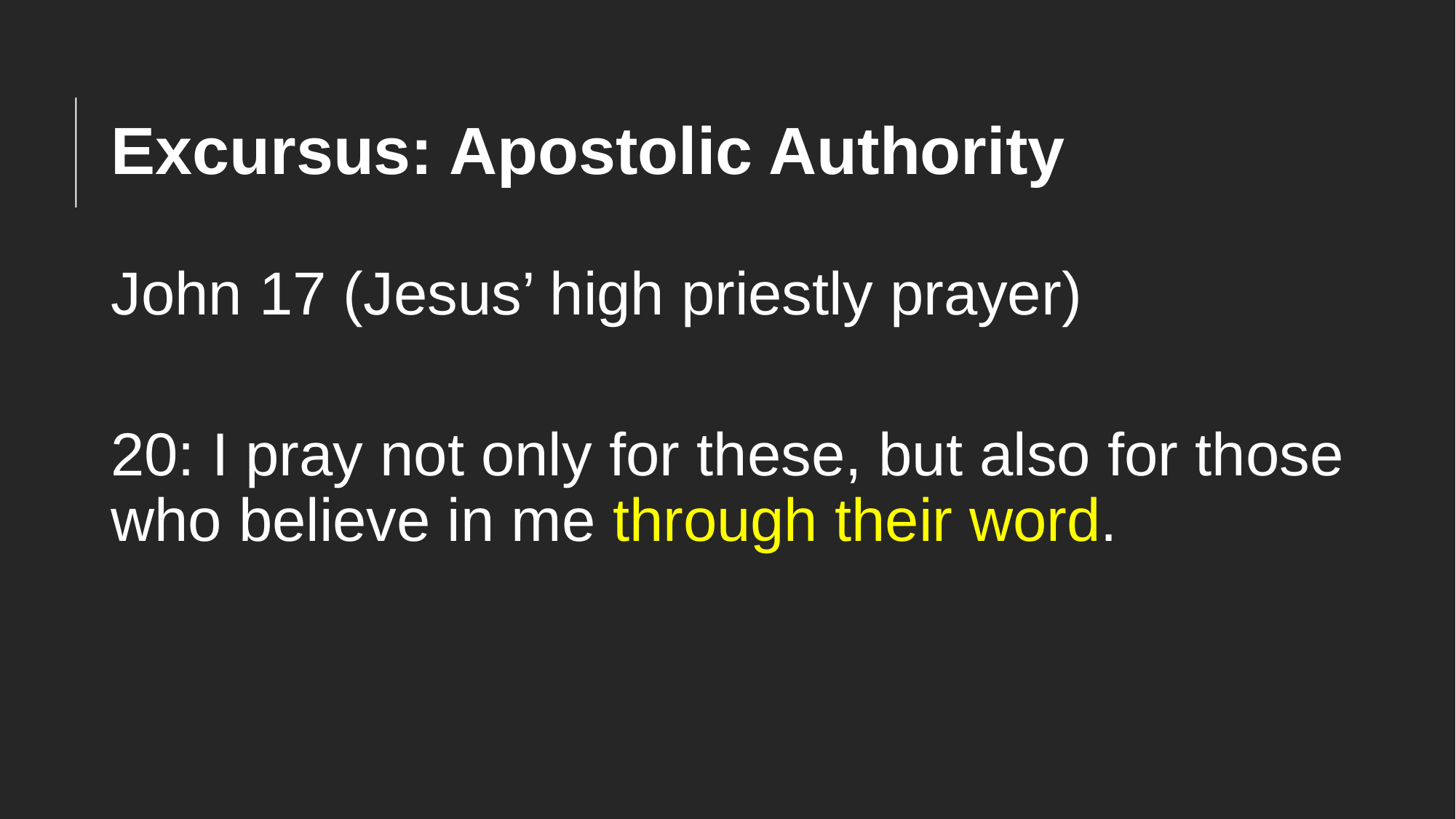

# Excursus: Apostolic Authority
John 17 (Jesus’ high priestly prayer)

20: I pray not only for these, but also for those who believe in me through their word.